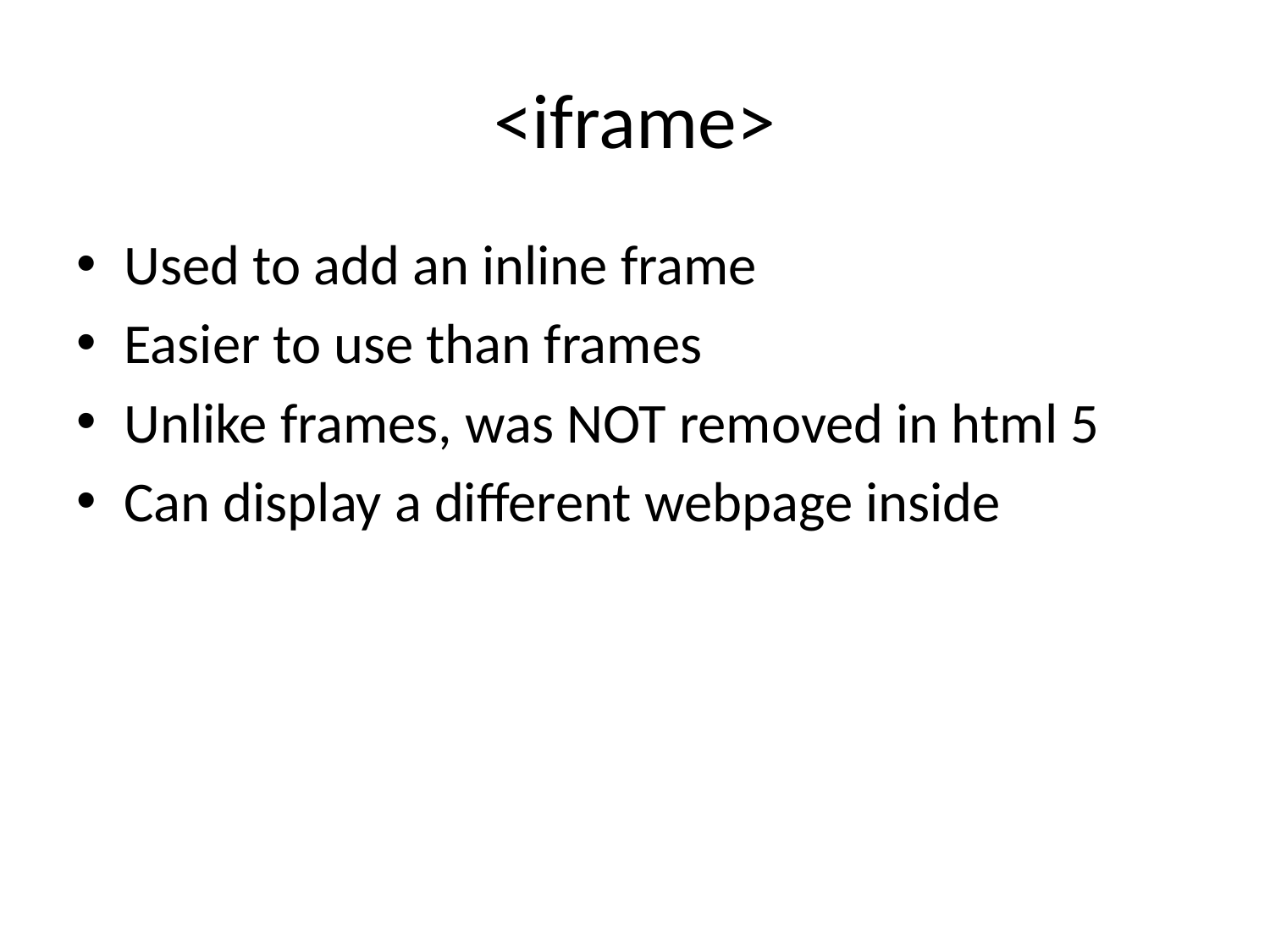

# <iframe>
Used to add an inline frame
Easier to use than frames
Unlike frames, was NOT removed in html 5
Can display a different webpage inside